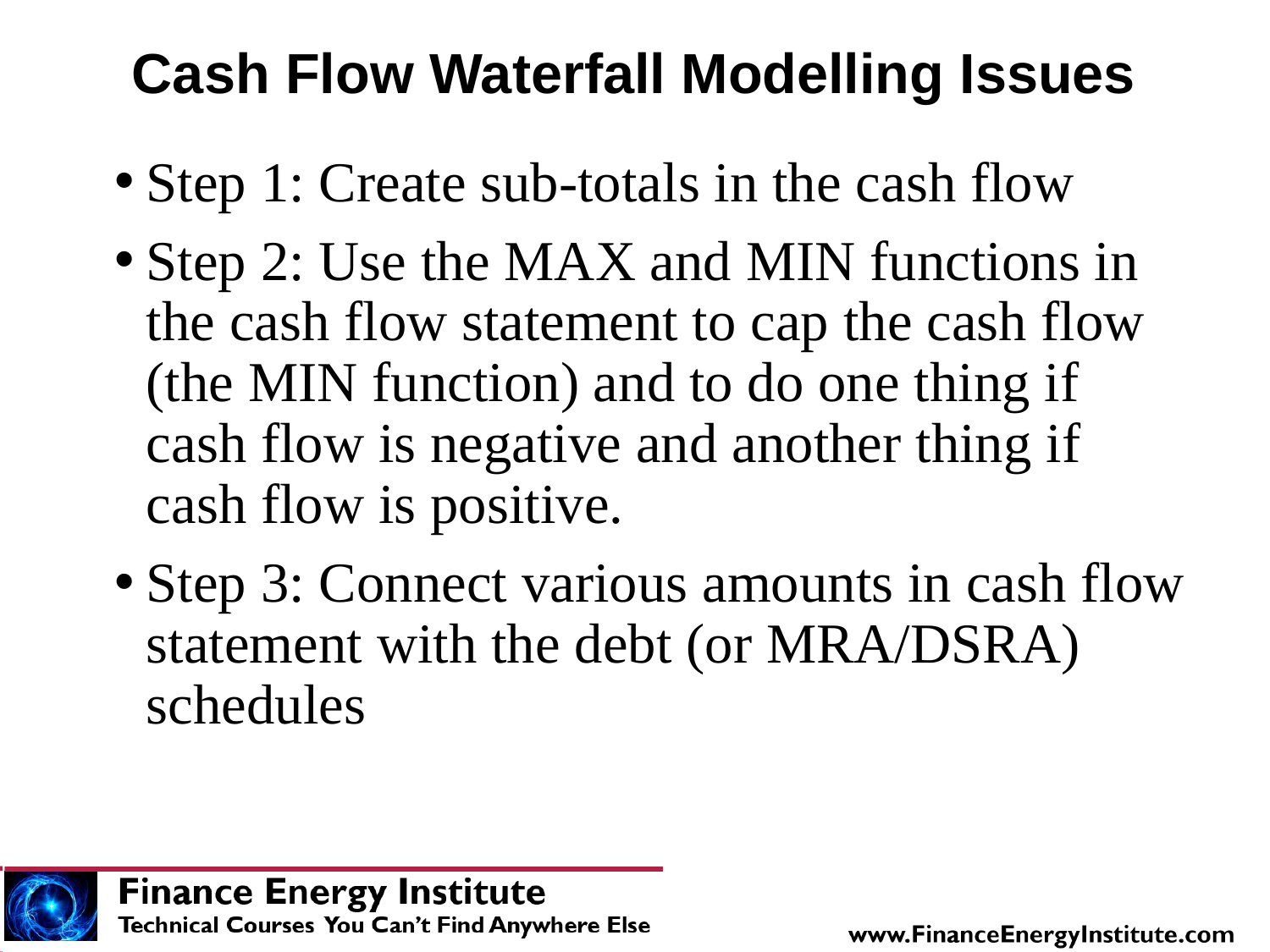

# Cash Flow Waterfall Modelling Issues
Step 1: Create sub-totals in the cash flow
Step 2: Use the MAX and MIN functions in the cash flow statement to cap the cash flow (the MIN function) and to do one thing if cash flow is negative and another thing if cash flow is positive.
Step 3: Connect various amounts in cash flow statement with the debt (or MRA/DSRA) schedules